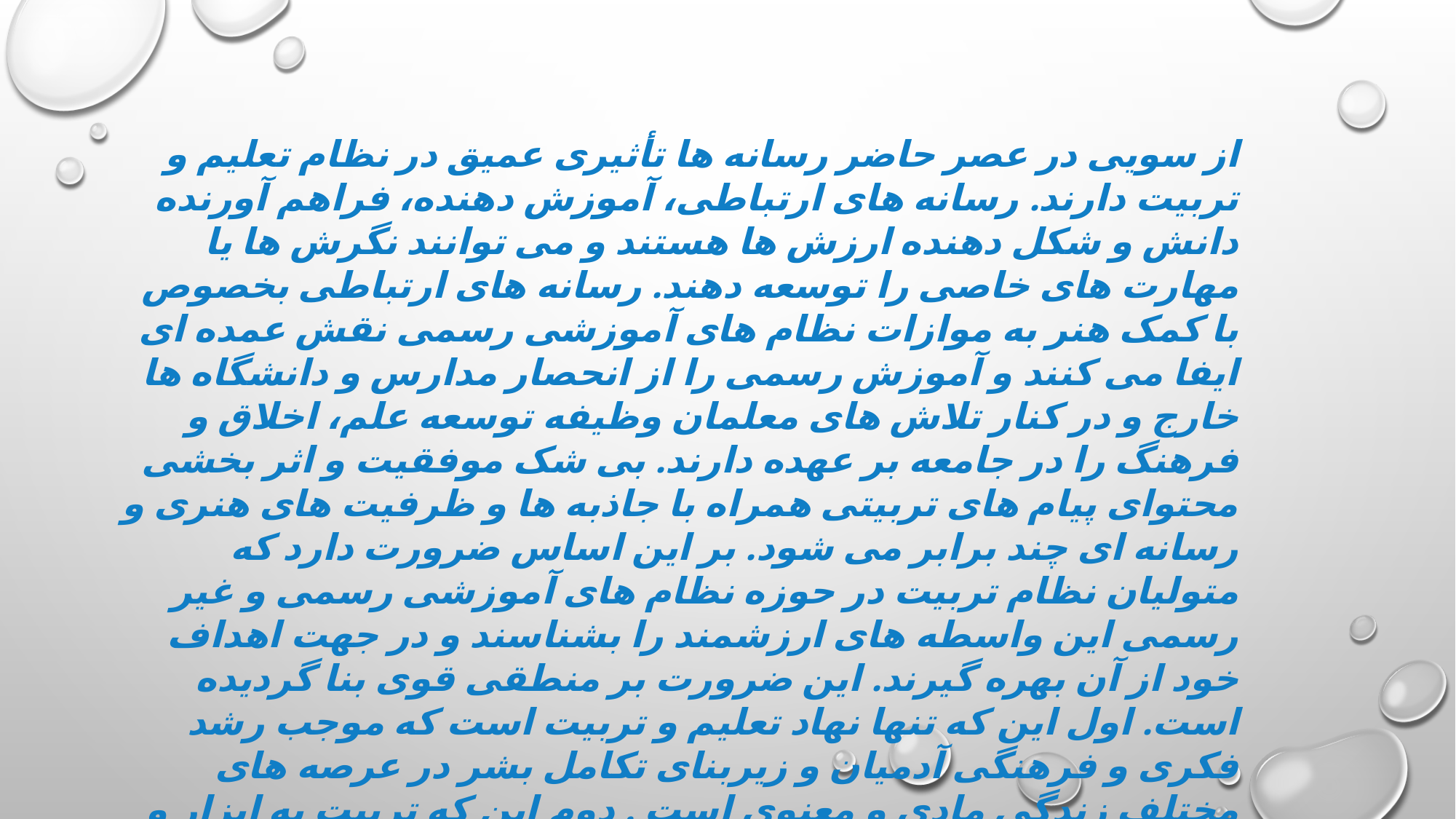

از سویی در عصر حاضر رسانه ها تأثیری عمیق در نظام تعلیم و تربیت دارند. رسانه های ارتباطی، آموزش دهنده، فراهم آورنده دانش و شکل دهنده ارزش ها هستند و می توانند نگرش ها یا مهارت های خاصی را توسعه دهند. رسانه های ارتباطی بخصوص با کمک هنر به موازات نظام های آموزشی رسمی نقش عمده ای ایفا می کنند و آموزش رسمی را از انحصار مدارس و دانشگاه ها خارج و در کنار تلاش های معلمان وظیفه توسعه علم، اخلاق و فرهنگ را در جامعه بر عهده دارند. بی شک موفقیت و اثر بخشی محتوای پیام های تربیتی همراه با جاذبه ها و ظرفیت های هنری و رسانه ای چند برابر می شود. بر این اساس ضرورت دارد که متولیان نظام تربیت در حوزه نظام های آموزشی رسمی و غیر رسمی این واسطه های ارزشمند را بشناسند و در جهت اهداف خود از آن بهره گیرند. این ضرورت بر منطقی قوی بنا گردیده است. اول این که تنها نهاد تعلیم و تربیت است که موجب رشد فکری و فرهنگی آدمیان و زیربنای تکامل بشر در عرصه های مختلف زندگی مادی و معنوی است . دوم این که تربیت به ابزار و روش نیاز دارد ودرک و بکارگیری عالمانه روش ها مطابق با قواعد و شرایط زمان و مکان ، نیل به اهداف تربیتی را هموارترمی سازد.